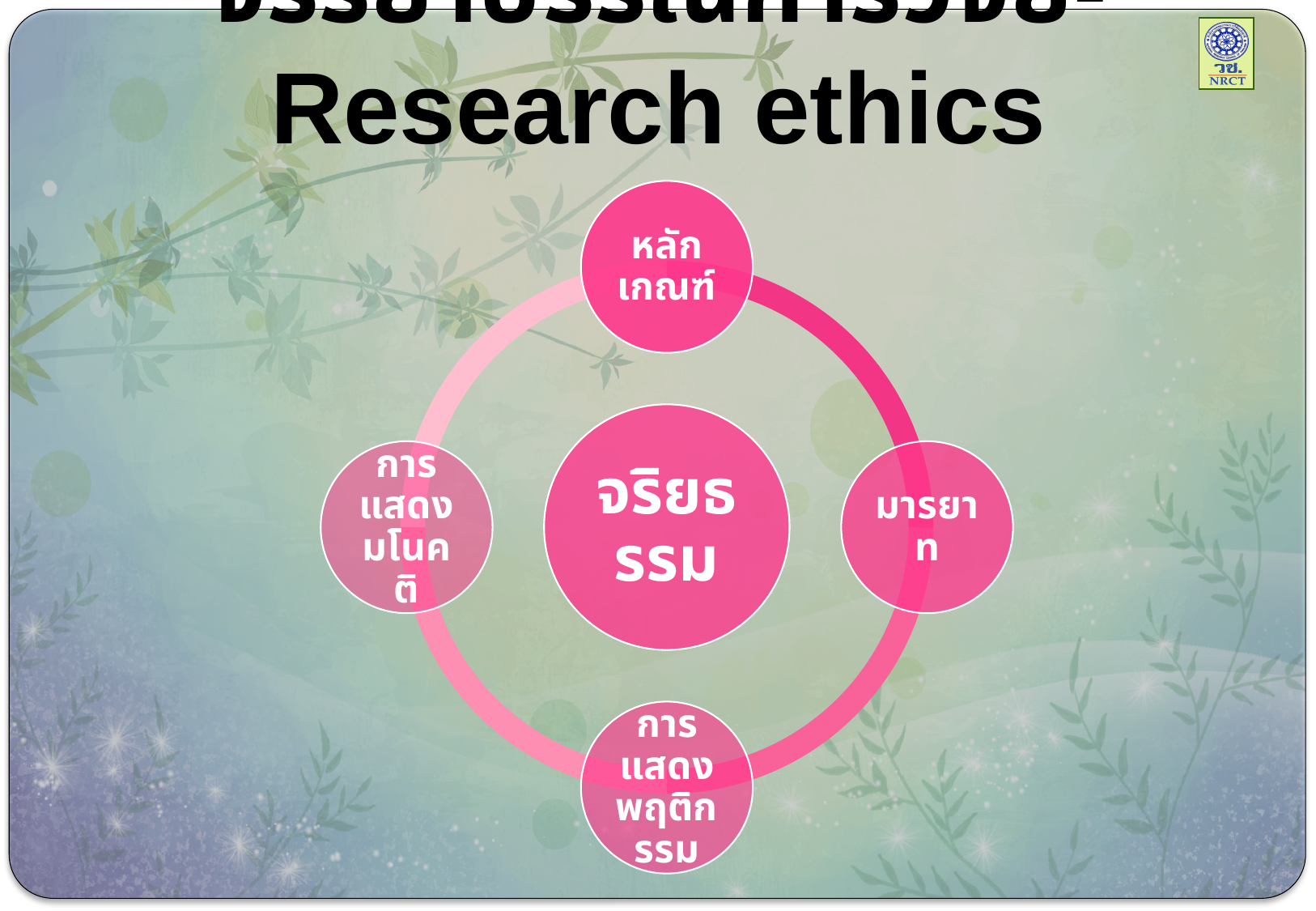

# จรรยาบรรณการวิจัย- Research ethics
จริยธรรม
หลักเกณฑ์
มารยาท
การแสดงพฤติกรรม
การแสดงมโนคติ